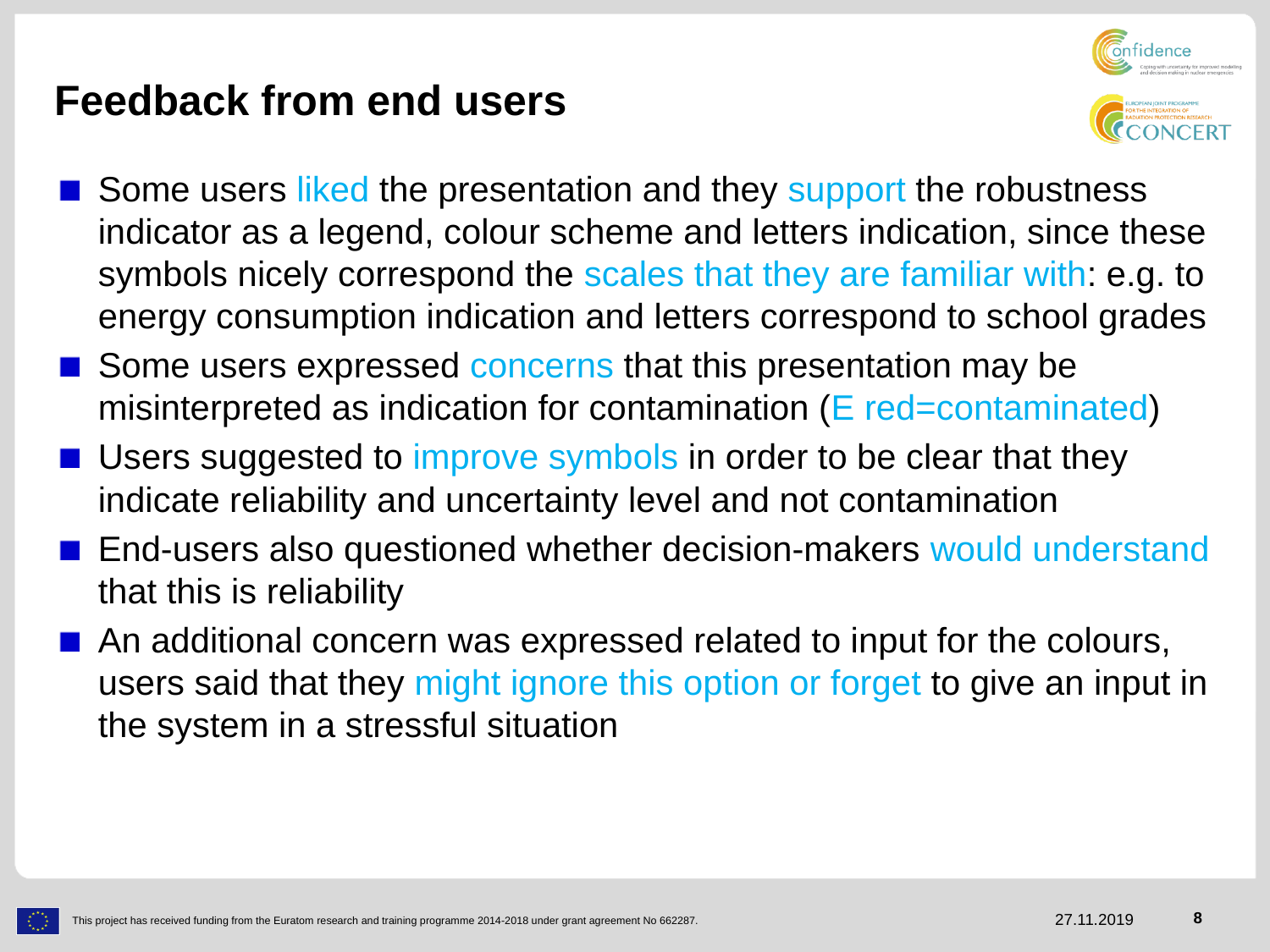

# Feedback from end users
Some users liked the presentation and they support the robustness indicator as a legend, colour scheme and letters indication, since these symbols nicely correspond the scales that they are familiar with: e.g. to energy consumption indication and letters correspond to school grades
Some users expressed concerns that this presentation may be misinterpreted as indication for contamination (E red=contaminated)
Users suggested to improve symbols in order to be clear that they indicate reliability and uncertainty level and not contamination
End-users also questioned whether decision-makers would understand that this is reliability
An additional concern was expressed related to input for the colours, users said that they might ignore this option or forget to give an input in the system in a stressful situation